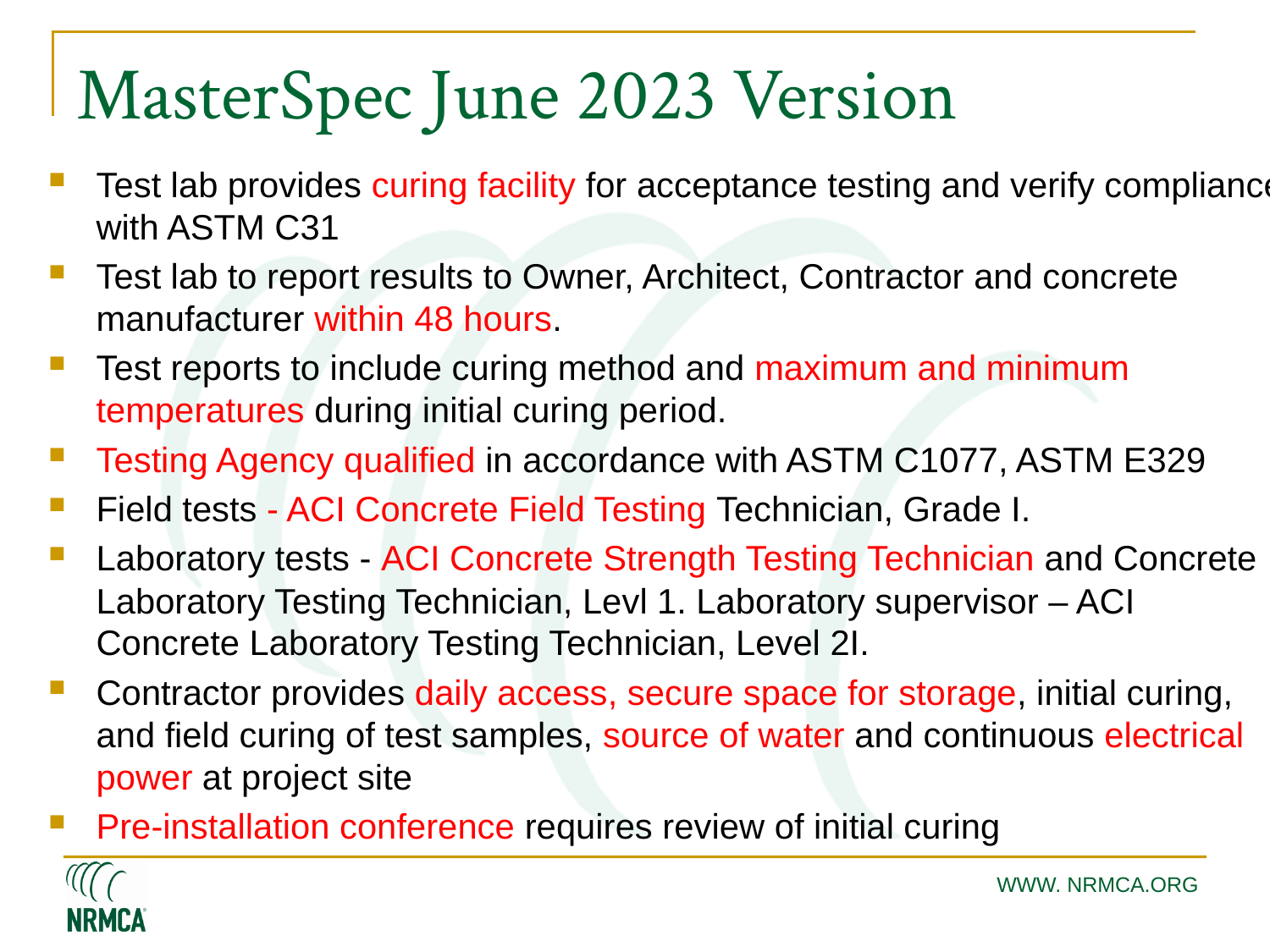

# MasterSpec June 2023 Version
Test lab provides curing facility for acceptance testing and verify compliance with ASTM C31
Test lab to report results to Owner, Architect, Contractor and concrete manufacturer within 48 hours.
Test reports to include curing method and maximum and minimum temperatures during initial curing period.
Testing Agency qualified in accordance with ASTM C1077, ASTM E329
Field tests - ACI Concrete Field Testing Technician, Grade I.
Laboratory tests - ACI Concrete Strength Testing Technician and Concrete Laboratory Testing Technician, Levl 1. Laboratory supervisor – ACI Concrete Laboratory Testing Technician, Level 2I.
Contractor provides daily access, secure space for storage, initial curing, and field curing of test samples, source of water and continuous electrical power at project site
Pre-installation conference requires review of initial curing